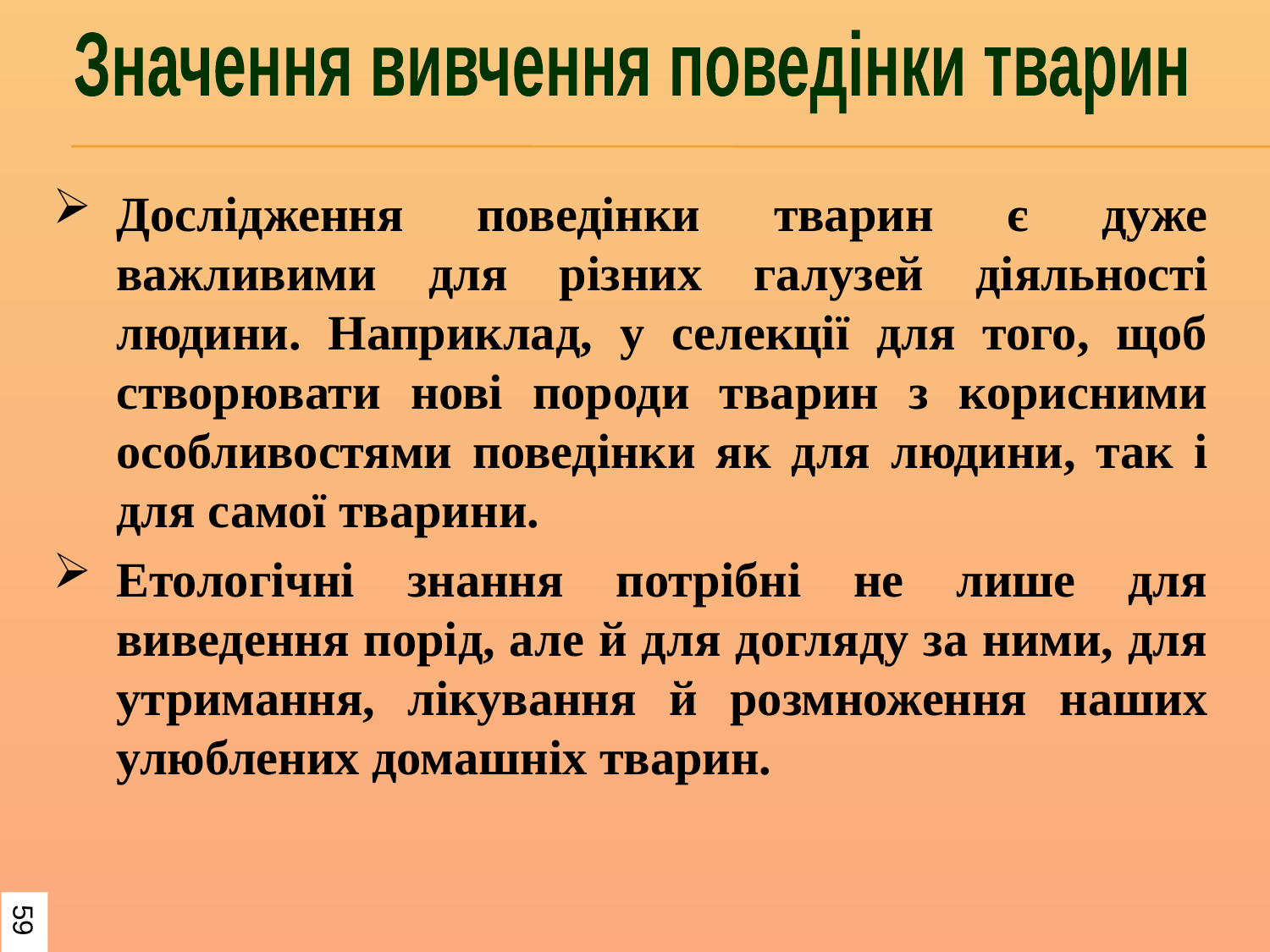

Значення вивчення поведінки тварин
Дослідження поведінки тварин є дуже важливими для різних галузей діяльності людини. Наприклад, у селекції для того, щоб створювати нові породи тварин з корисними особливостями поведінки як для людини, так і для самої тварини.
Етологічні знання потрібні не лише для виведення порід, але й для догляду за ними, для утримання, лікування й розмноження наших улюблених домашніх тварин.
59